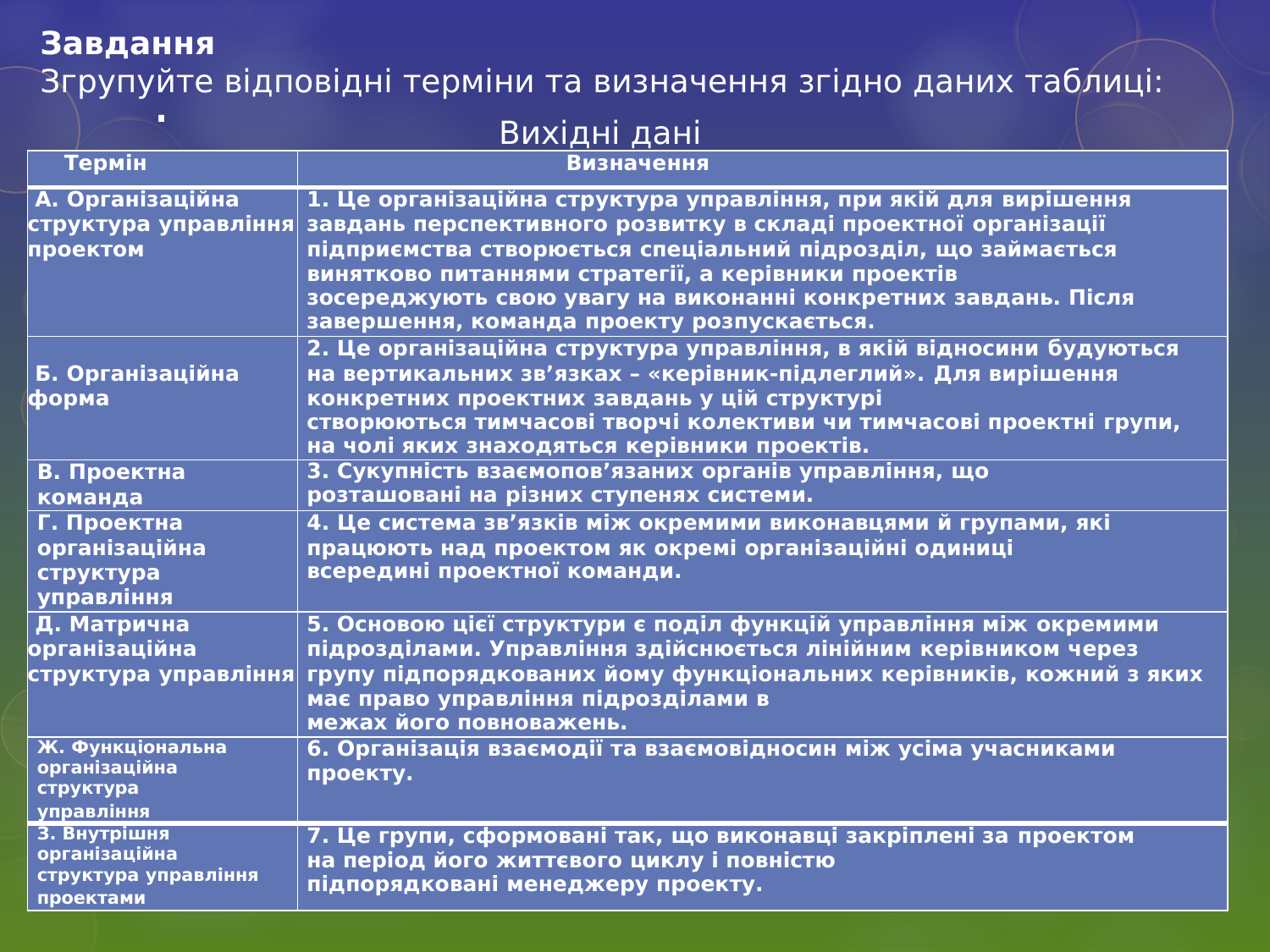

Завдання
Згрупуйте відповідні терміни та визначення згідно даних таблиці:
# .
Вихідні дані

| Термін | Визначення |
| --- | --- |
| А. Організаційна структура управління проектом | 1. Це організаційна структура управління, при якій для вирішення завдань перспективного розвитку в складі проектної організації підприємства створюється спеціальний підрозділ, що займається винятково питаннями стратегії, а керівники проектів зосереджують свою увагу на виконанні конкретних завдань. Після завершення, команда проекту розпускається. |
| Б. Організаційна форма | 2. Це організаційна структура управління, в якій відносини будуються на вертикальних зв’язках – «керівник-підлеглий». Для вирішення конкретних проектних завдань у цій структурі створюються тимчасові творчі колективи чи тимчасові проектні групи, на чолі яких знаходяться керівники проектів. |
| В. Проектна команда | 3. Сукупність взаємопов’язаних органів управління, що розташовані на різних ступенях системи. |
| Г. Проектна організаційна структура управління | 4. Це система зв’язків між окремими виконавцями й групами, які працюють над проектом як окремі організаційні одиниці всередині проектної команди. |
| Д. Матрична організаційна структура управління | 5. Основою цієї структури є поділ функцій управління між окремими підрозділами. Управління здійснюється лінійним керівником через групу підпорядкованих йому функціональних керівників, кожний з яких має право управління підрозділами в межах його повноважень. |
| Ж. Функціональна організаційна структура управління | 6. Організація взаємодії та взаємовідносин між усіма учасниками проекту. |
| З. Внутрішня організаційна структура управління проектами | 7. Це групи, сформовані так, що виконавці закріплені за проектом на період його життєвого циклу і повністю підпорядковані менеджеру проекту. |